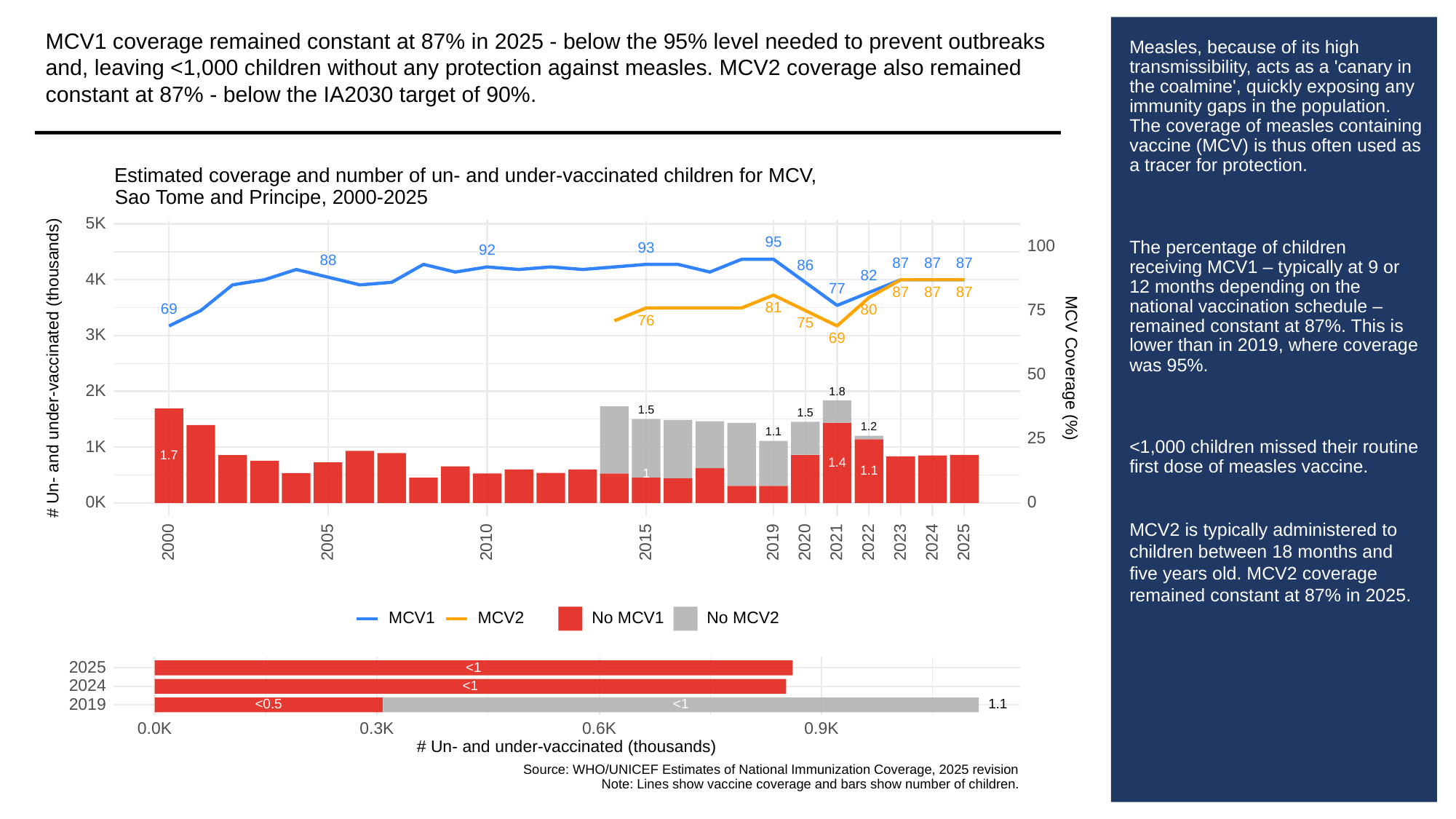

MCV1 coverage remained constant at 87% in 2025 - below the 95% level needed to prevent outbreaks and, leaving <1,000 children without any protection against measles. MCV2 coverage also remained constant at 87% - below the IA2030 target of 90%.
# Measles, because of its high transmissibility, acts as a 'canary in the coalmine', quickly exposing any immunity gaps in the population. The coverage of measles containing vaccine (MCV) is thus often used as a tracer for protection.

The percentage of children receiving MCV1 – typically at 9 or 12 months depending on the national vaccination schedule – remained constant at 87%. This is lower than in 2019, where coverage was 95%.

<1,000 children missed their routine first dose of measles vaccine.

MCV2 is typically administered to children between 18 months and five years old. MCV2 coverage remained constant at 87% in 2025.

Estimated coverage and number of un- and under-vaccinated children for MCV,
Sao Tome and Principe, 2000-2025
5K

95
100
93
92

88
87
87
87

86
82
4K

77
87
87
87
81
69
75
80

76
75
3K
69

# Un- and under-vaccinated (thousands)
MCV Coverage (%)

50
2K
1.8

1.5

1.5

1.2

1.1
25

1K

1.7

1.4

1.1

1

0K
0

2023
2000
2005
2010
2015
2019
2020
2021
2022
2024
2025

MCV1
MCV2
No MCV1
No MCV2

2025
<1

2024
<1

2019
<0.5
<1
1.1

0.3K
0.0K
0.6K
0.9K
# Un- and under-vaccinated (thousands)
Source: WHO/UNICEF Estimates of National Immunization Coverage, 2025 revision
Note: Lines show vaccine coverage and bars show number of children.